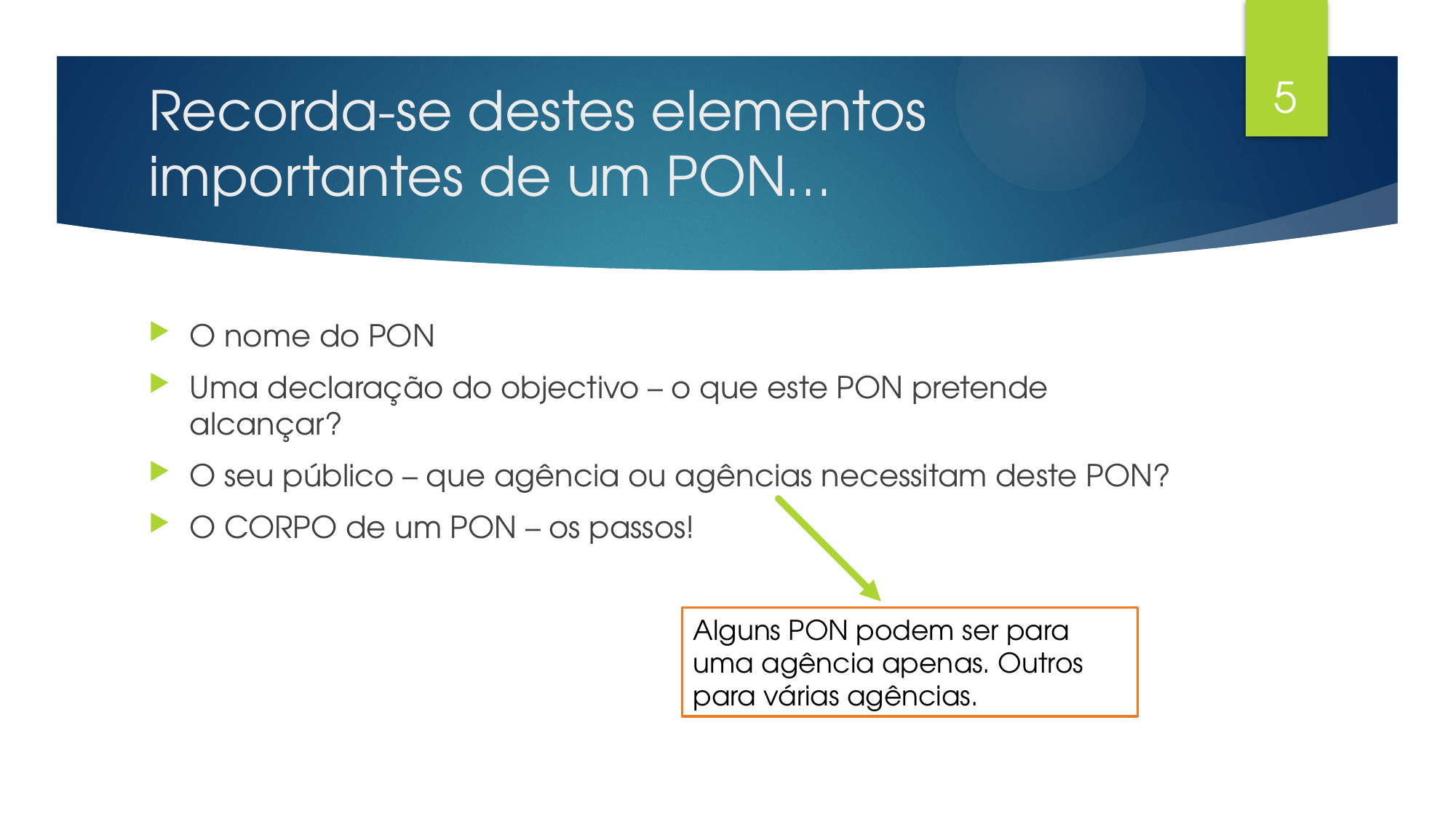

5
# Recorda-se destes elementos importantes de um PON…
O nome do PON
Uma declaração do objectivo – o que este PON pretende alcançar?
O seu público – que agência ou agências necessitam deste PON?
O CORPO de um PON – os passos!

Alguns PON podem ser para uma agência apenas. Outros para várias agências.